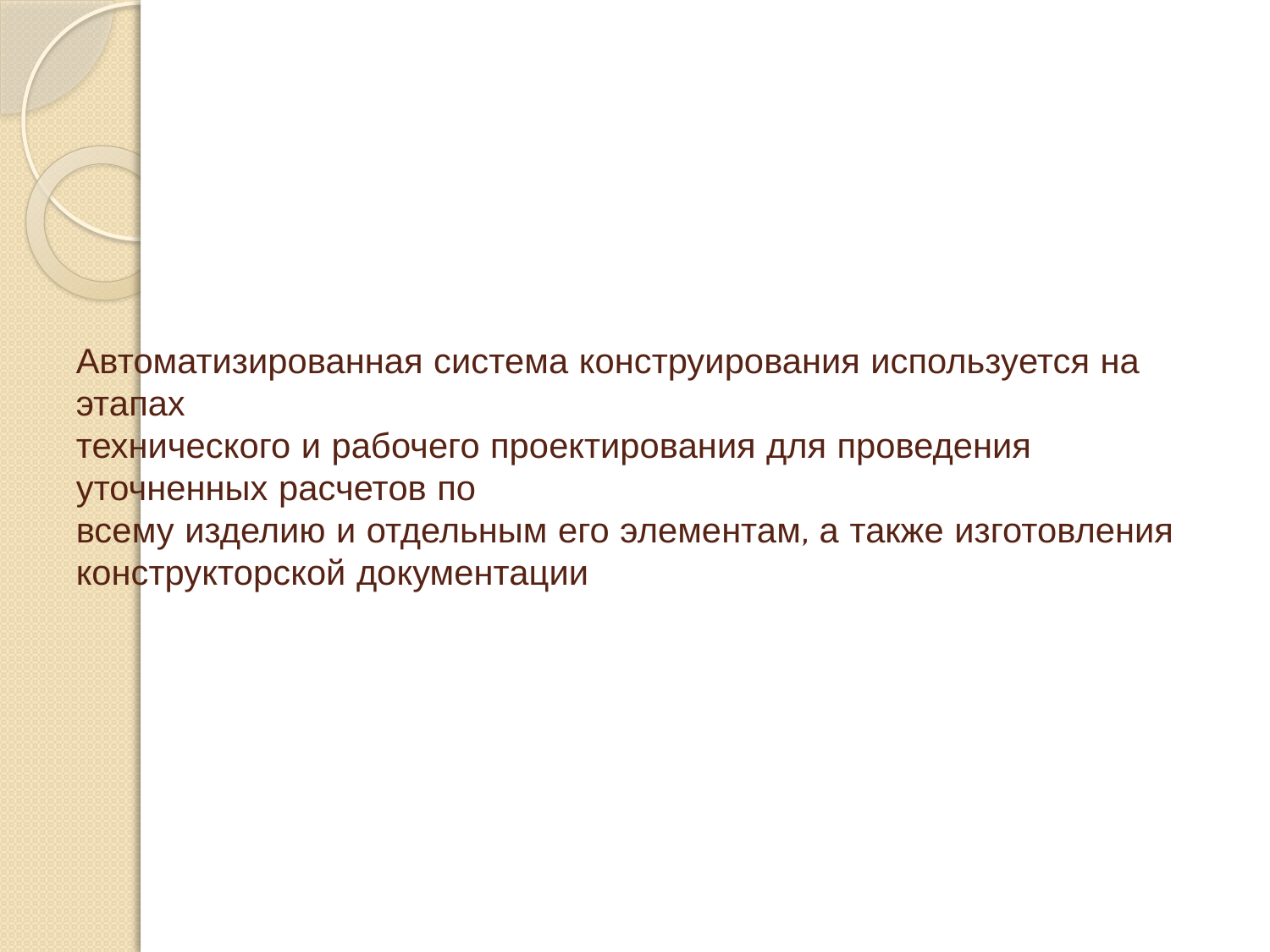

# Автоматизированная система конструирования использу­ется на этапах технического и рабочего проектирования для проведения уточненных расчетов по всему изделию и отдель­ным его элементам, а также изготовления конструкторской до­кументации